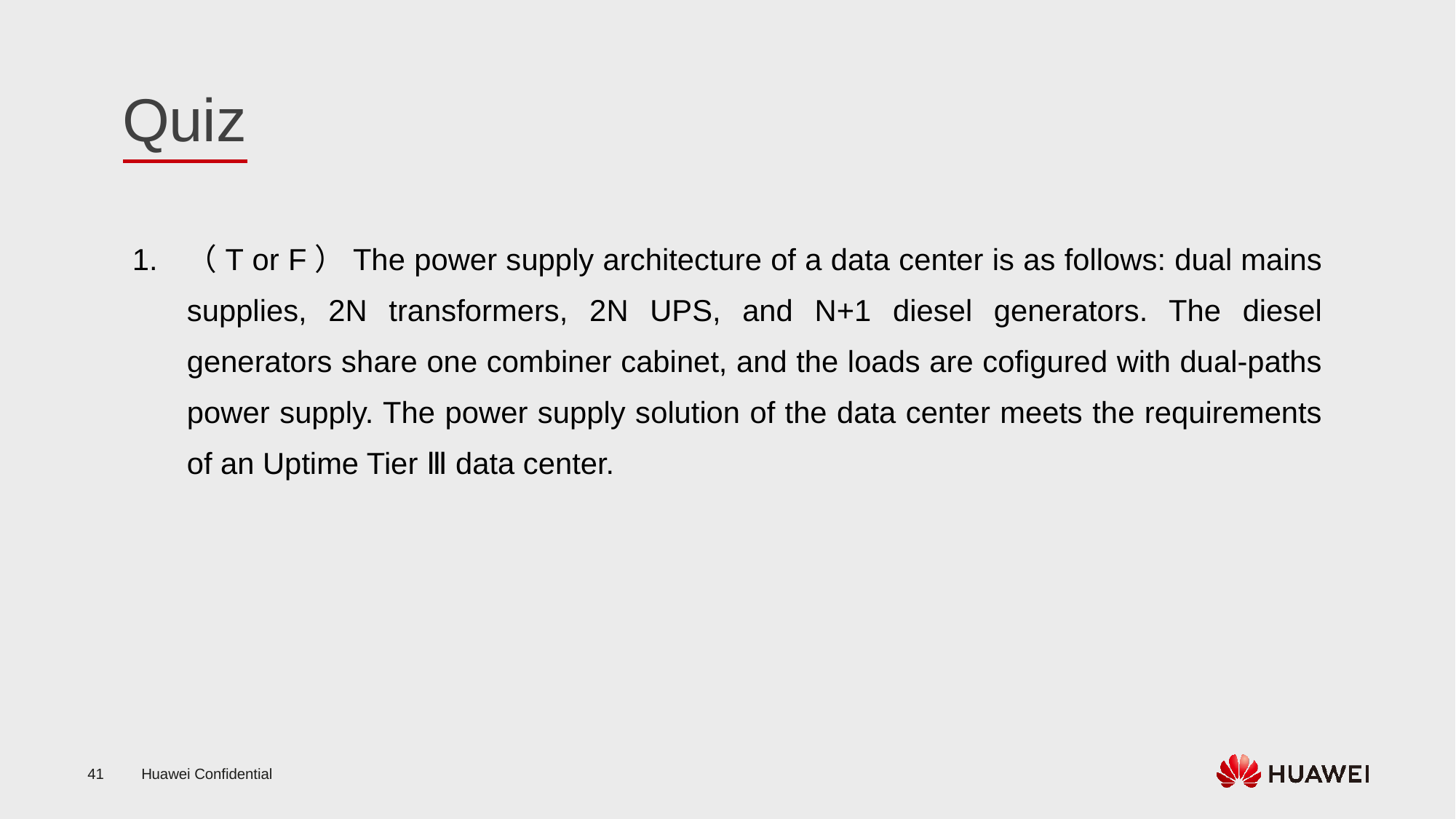

（T or F）The power supply architecture of a data center is as follows: dual mains supplies, 2N transformers, 2N UPS, and N+1 diesel generators. The diesel generators share one combiner cabinet, and the loads are cofigured with dual-paths power supply. The power supply solution of the data center meets the requirements of an Uptime Tier Ⅲ data center.